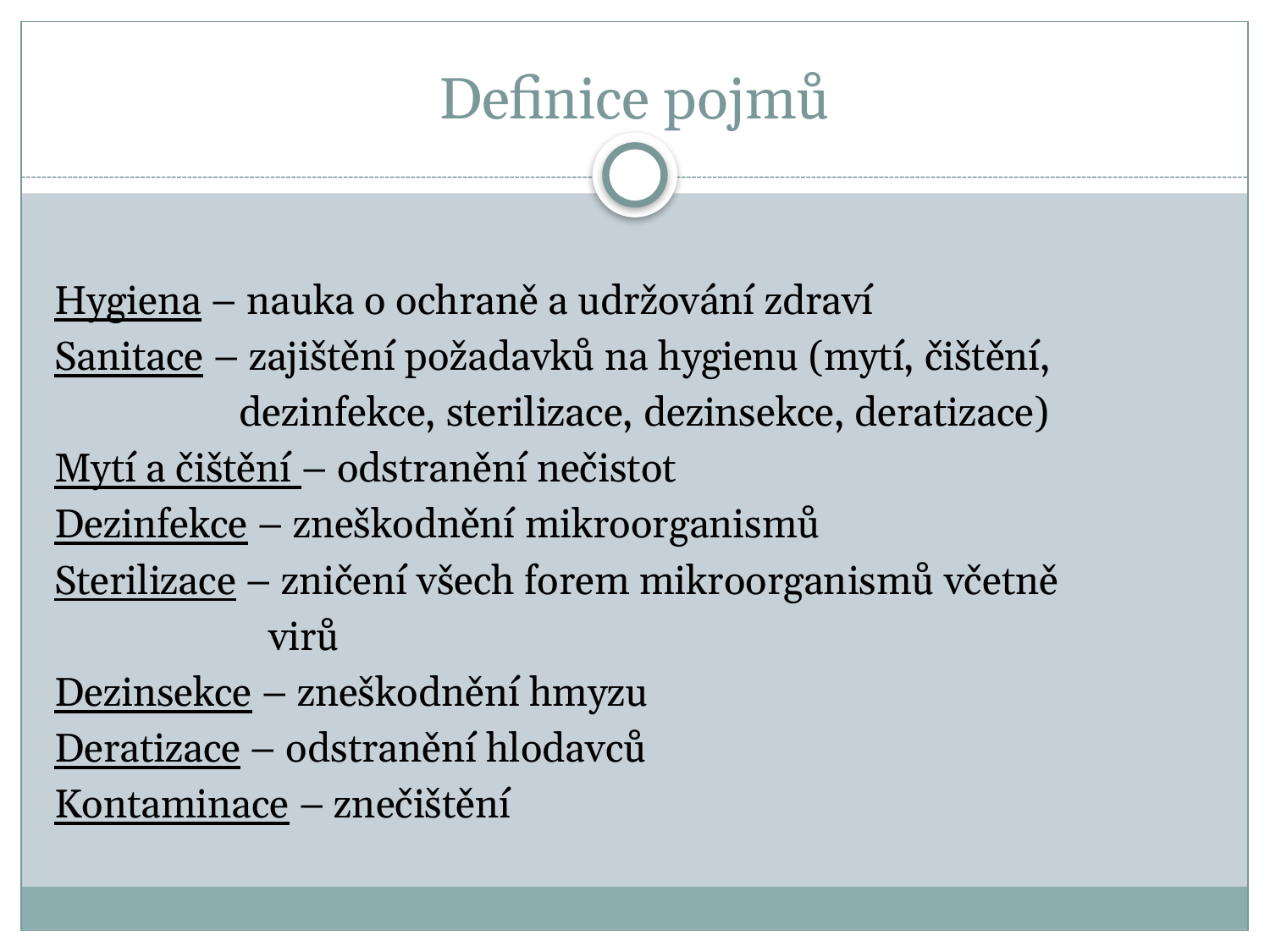

# Definice pojmů

Hygiena – nauka o ochraně a udržování zdraví
Sanitace – zajištění požadavků na hygienu (mytí, čištění,
                   dezinfekce, sterilizace, dezinsekce, deratizace)
Mytí a čištění – odstranění nečistot
Dezinfekce – zneškodnění mikroorganismů
Sterilizace – zničení všech forem mikroorganismů včetně
                      virů
Dezinsekce – zneškodnění hmyzu
Deratizace – odstranění hlodavců
Kontaminace – znečištění